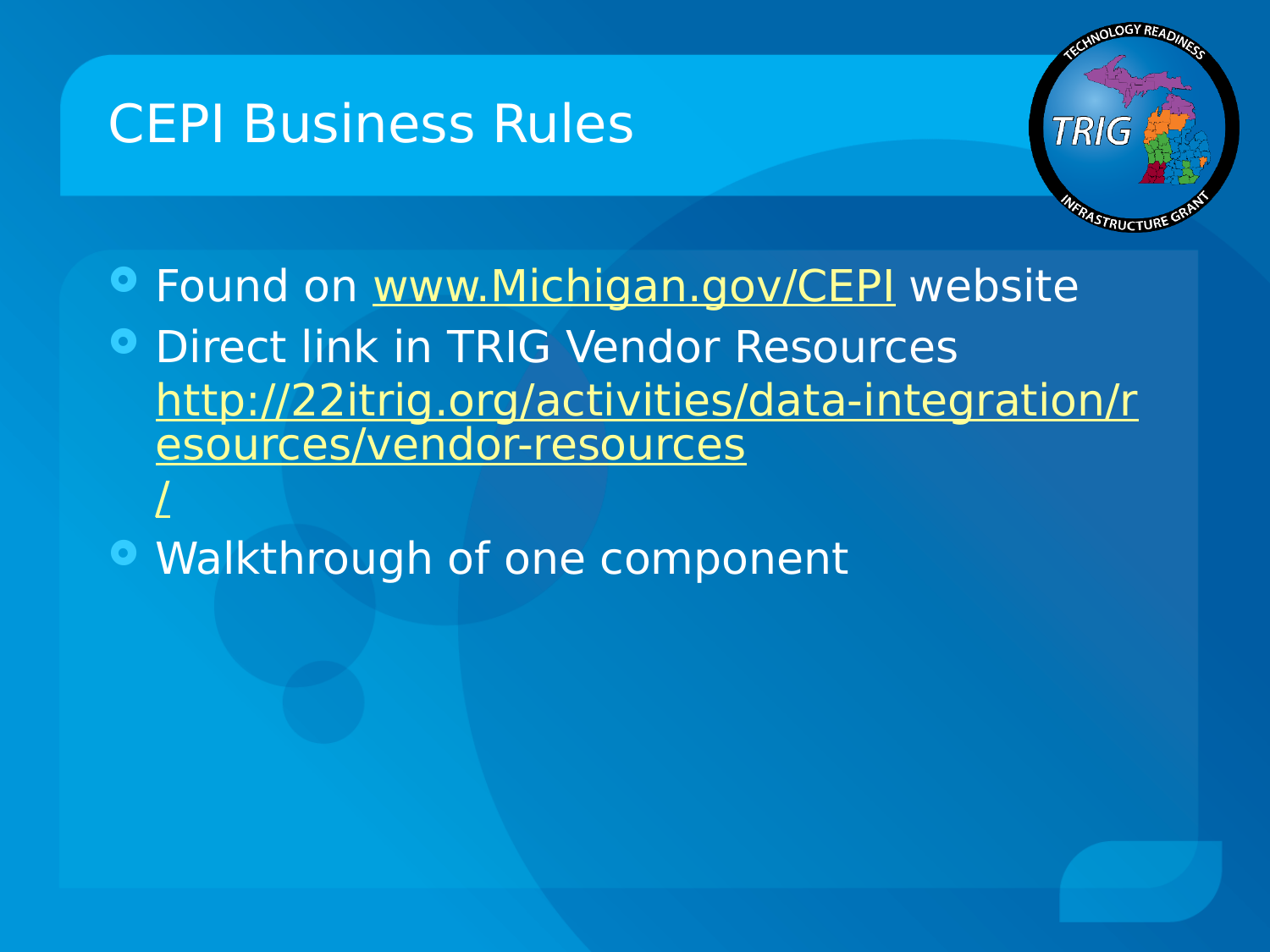

# CEPI Business Rules
Found on www.Michigan.gov/CEPI website
Direct link in TRIG Vendor Resources  http://22itrig.org/activities/data-integration/resources/vendor-resources/
Walkthrough of one component